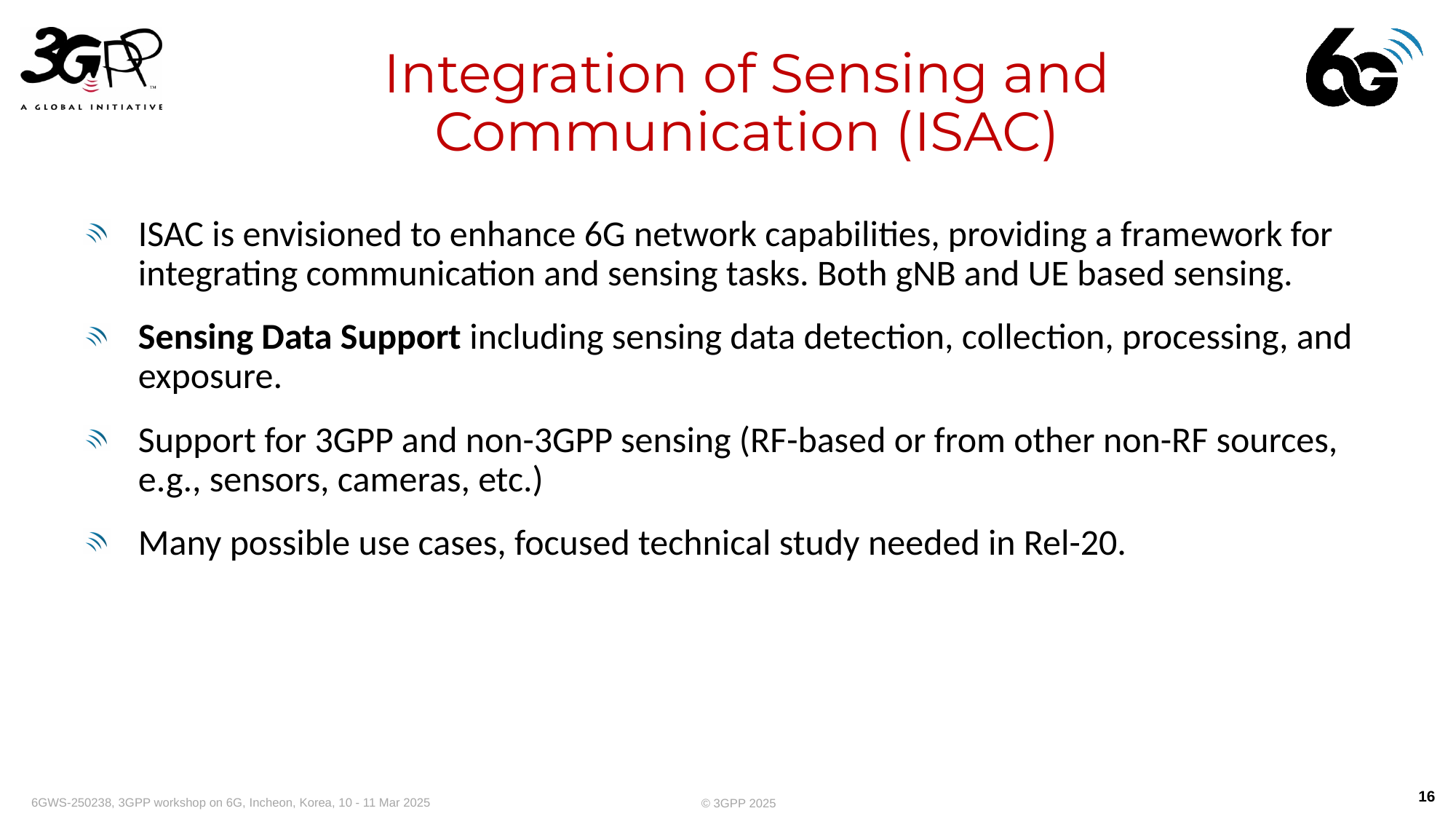

# Integration of Sensing and Communication (ISAC)
ISAC is envisioned to enhance 6G network capabilities, providing a framework for integrating communication and sensing tasks. Both gNB and UE based sensing.
Sensing Data Support including sensing data detection, collection, processing, and exposure.
Support for 3GPP and non-3GPP sensing (RF-based or from other non-RF sources, e.g., sensors, cameras, etc.)
Many possible use cases, focused technical study needed in Rel-20.